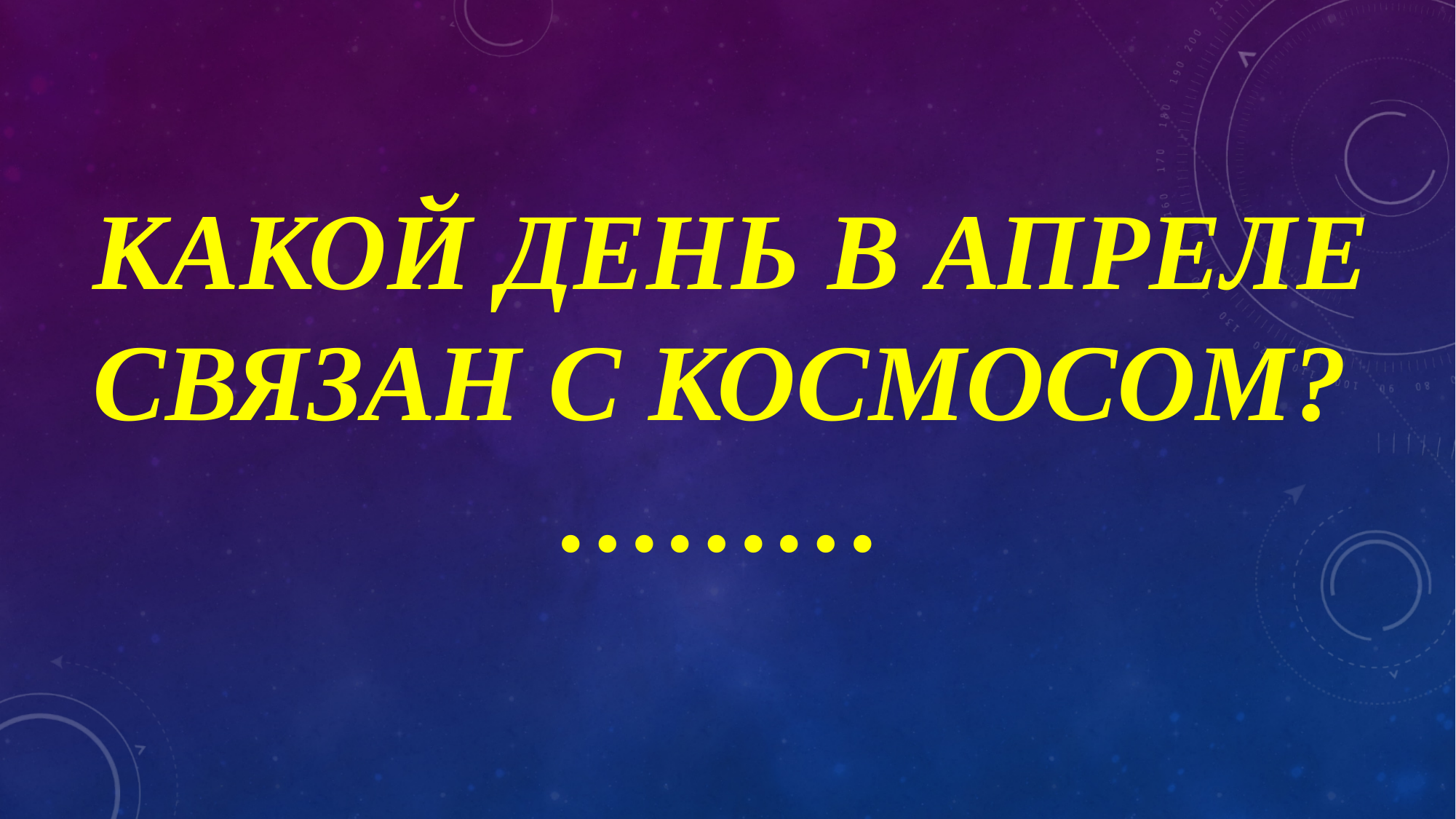

# КАКОЙ ДЕНЬ В АПРЕЛЕ СВЯЗАН С КОСМОСОМ? ………